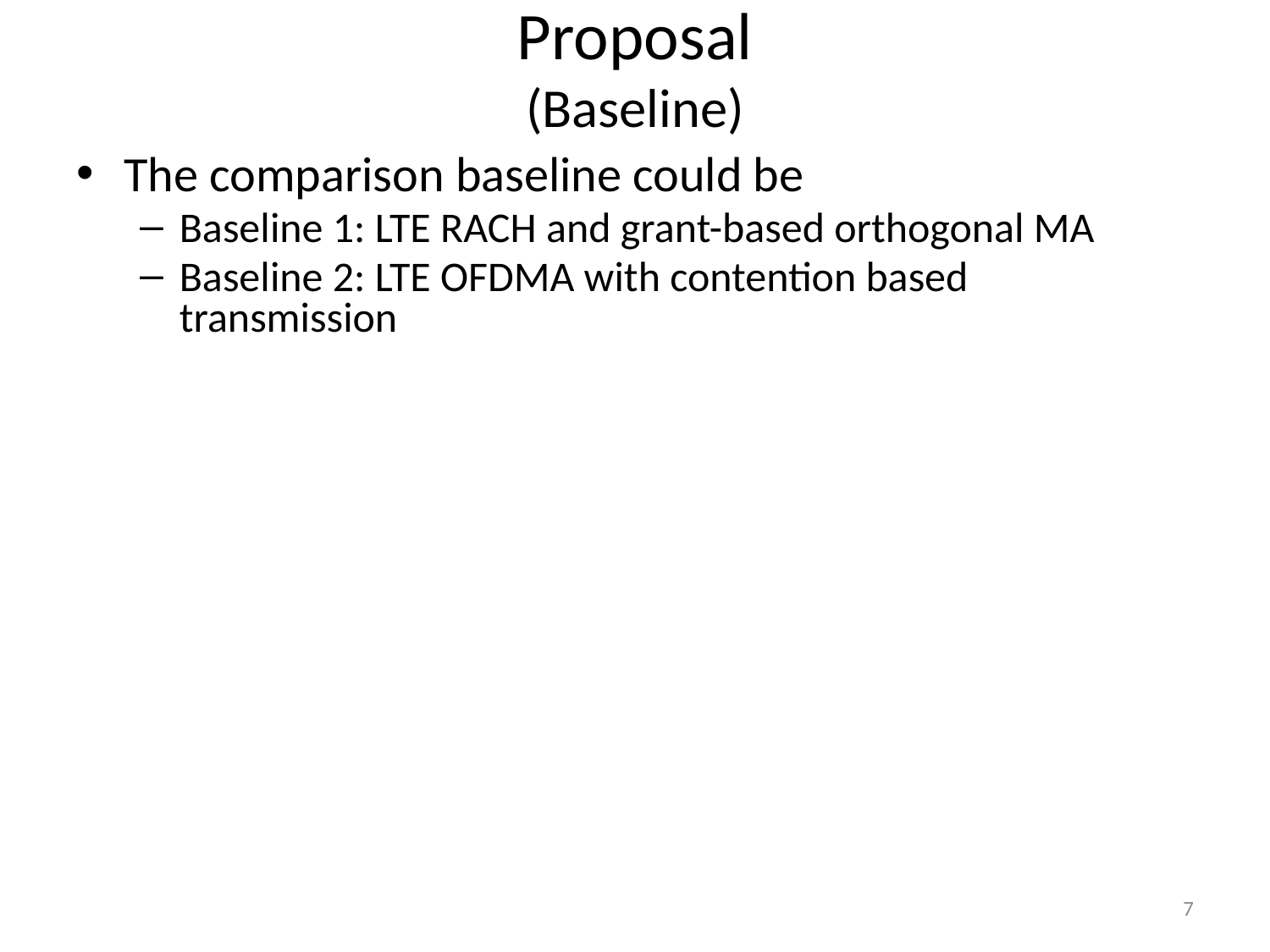

# Proposal (Baseline)
The comparison baseline could be
Baseline 1: LTE RACH and grant-based orthogonal MA
Baseline 2: LTE OFDMA with contention based  transmission

7